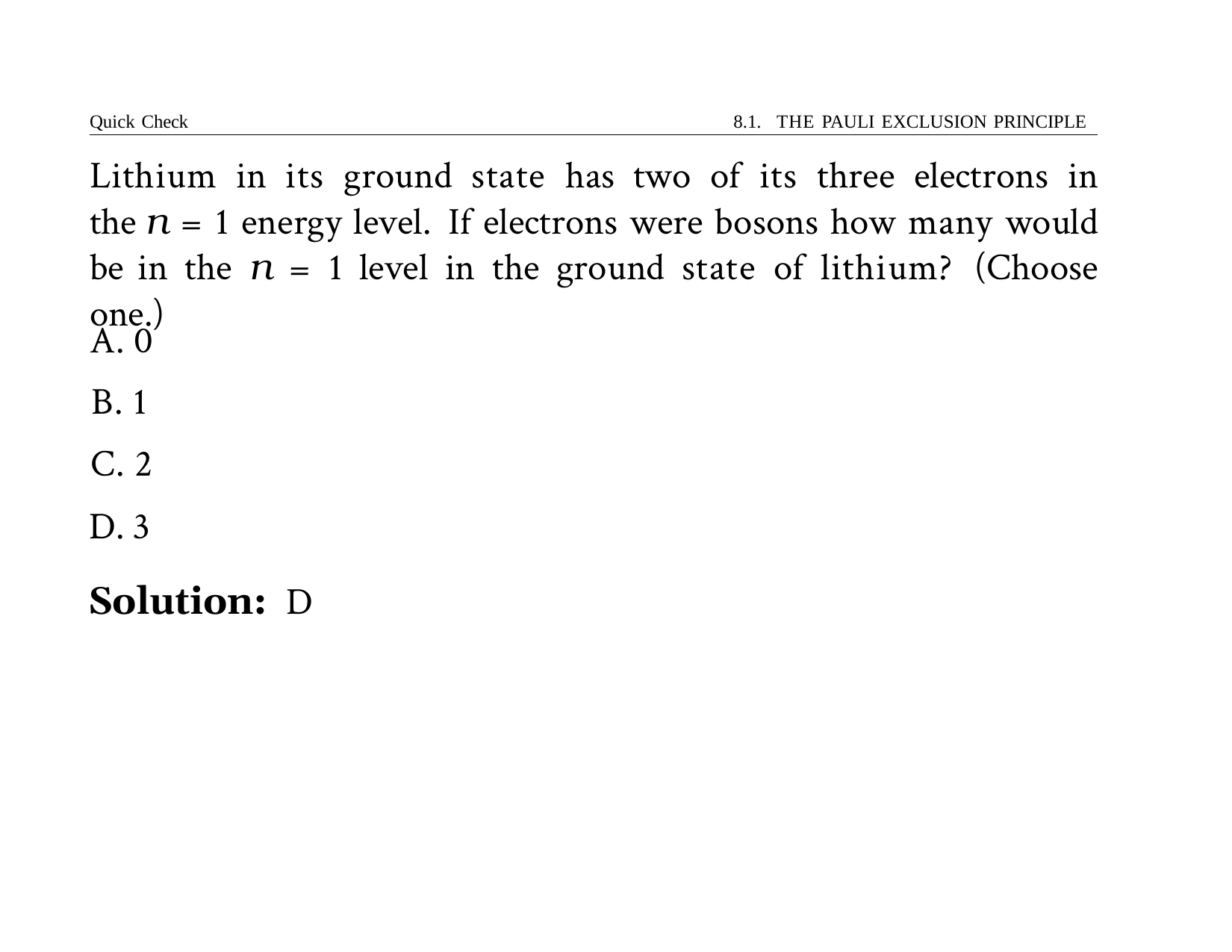

Quick Check	8.1.  THE PAULI EXCLUSION PRINCIPLE

# Lithium in its ground state has two of its three electrons in the n = 1 energy level. If electrons were bosons how many would be in the n = 1 level in the ground state of lithium? (Choose one.)
A. 0
B. 1
C. 2
D. 3
Solution:	D